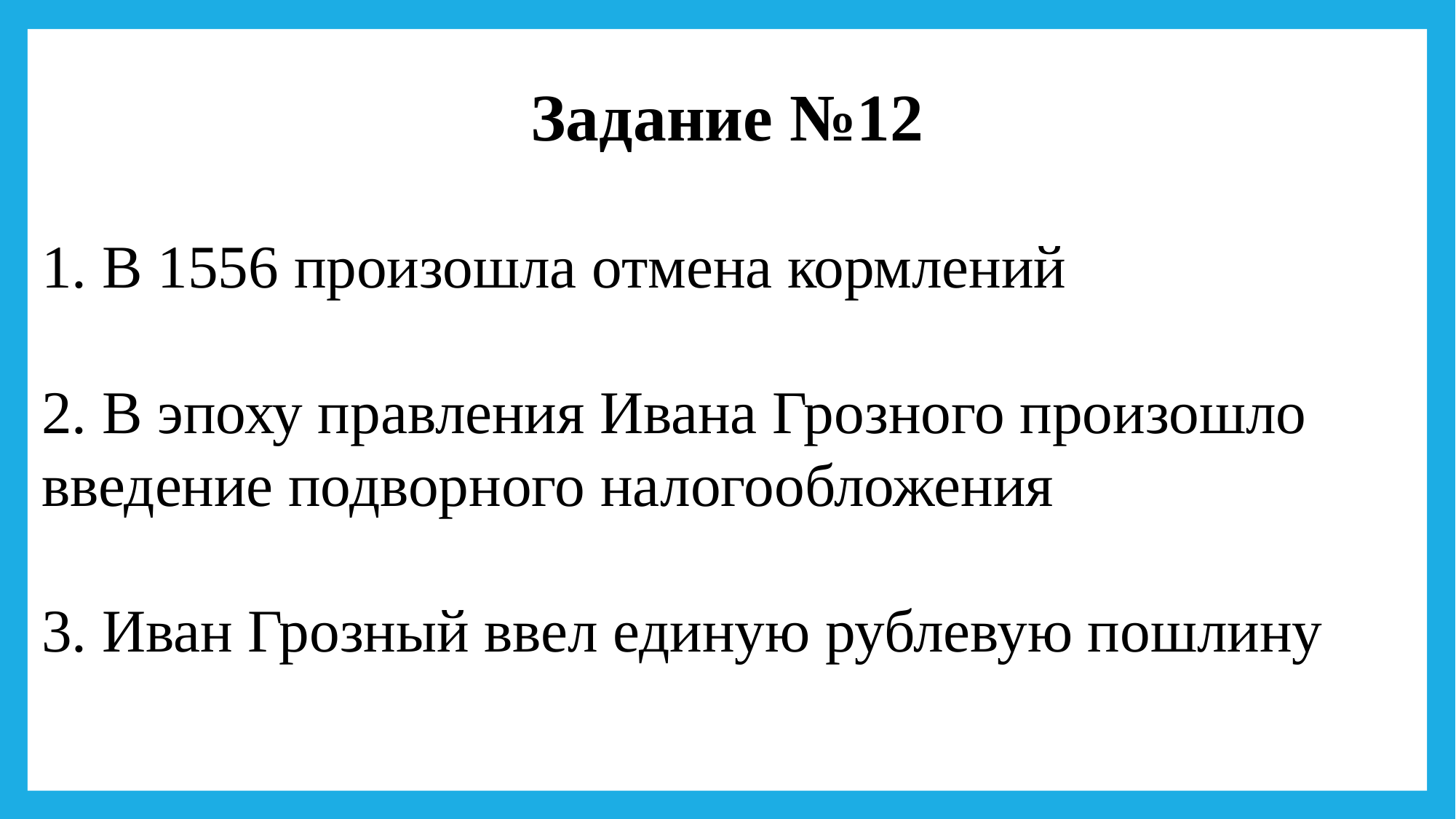

Задание №12

1. В 1556 произошла отмена кормлений

2. В эпоху правления Ивана Грозного произошло введение подворного налогообложения

3. Иван Грозный ввел единую рублевую пошлину